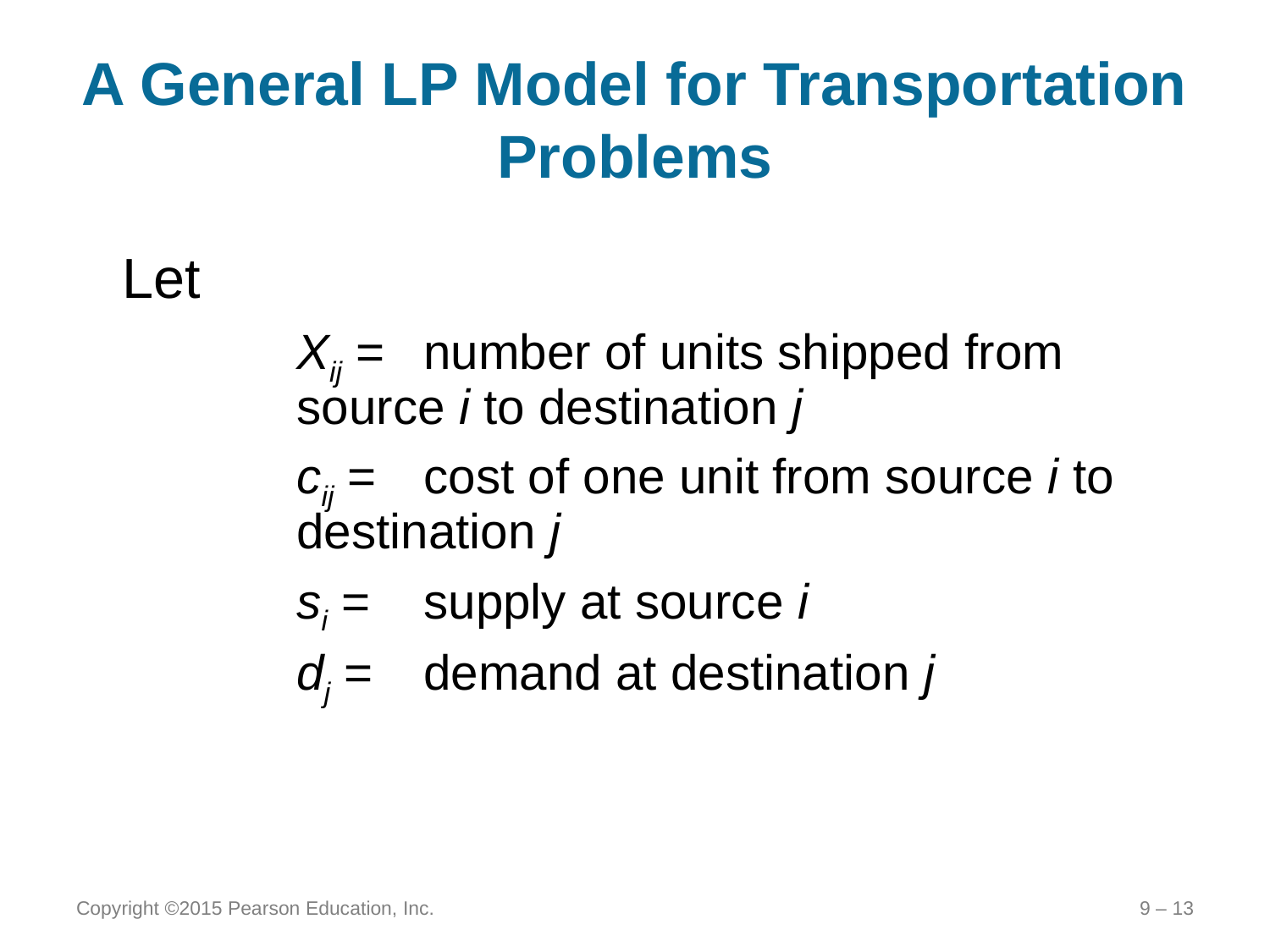

# A General LP Model for Transportation Problems
Let
	Xij =	number of units shipped from source i to destination j
	cij =	cost of one unit from source i to destination j
	si =	supply at source i
	dj =	demand at destination j
Copyright ©2015 Pearson Education, Inc.
9 – 13